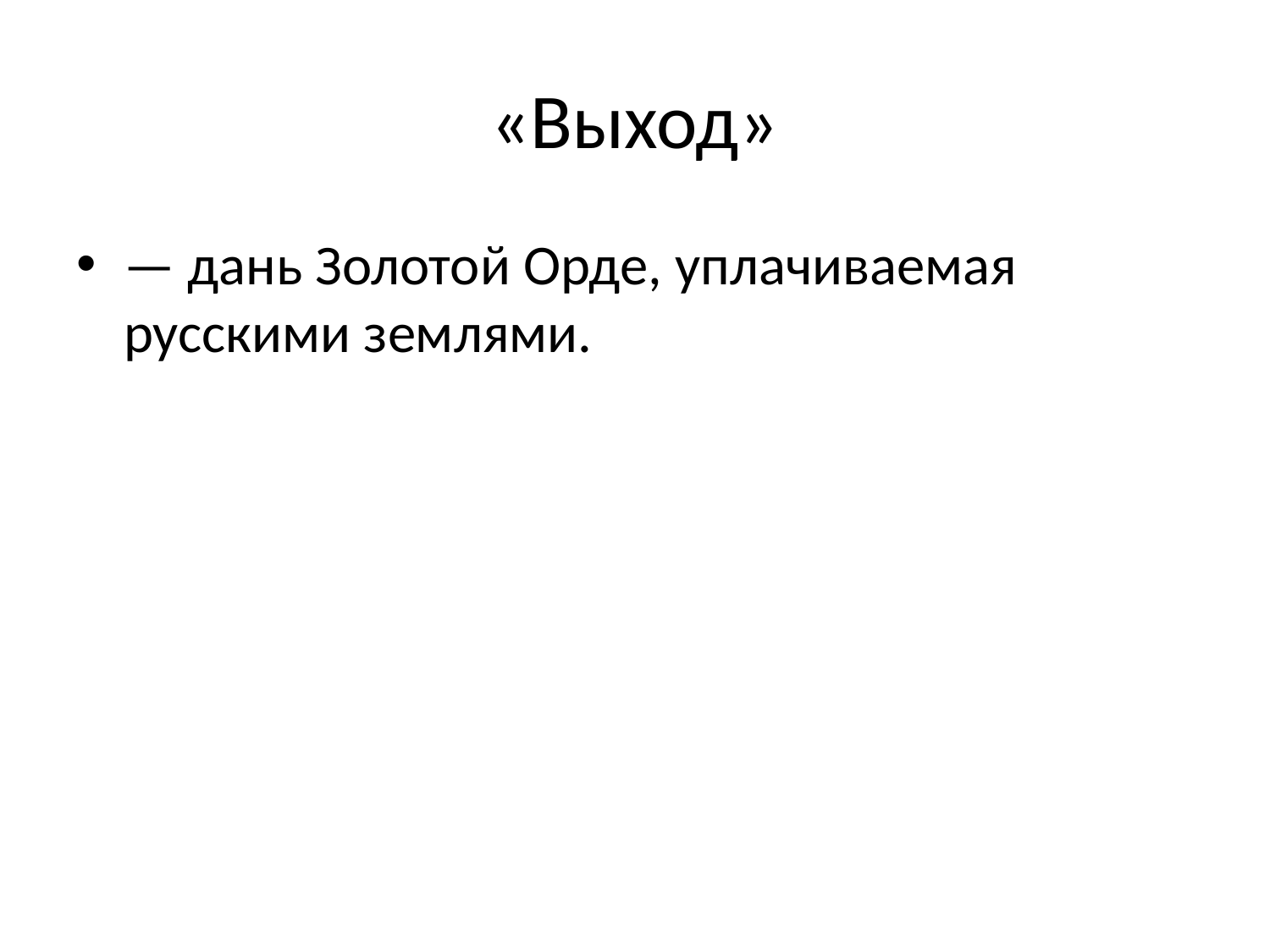

# «Выход»
— дань Золотой Орде, уплачиваемая русскими землями.